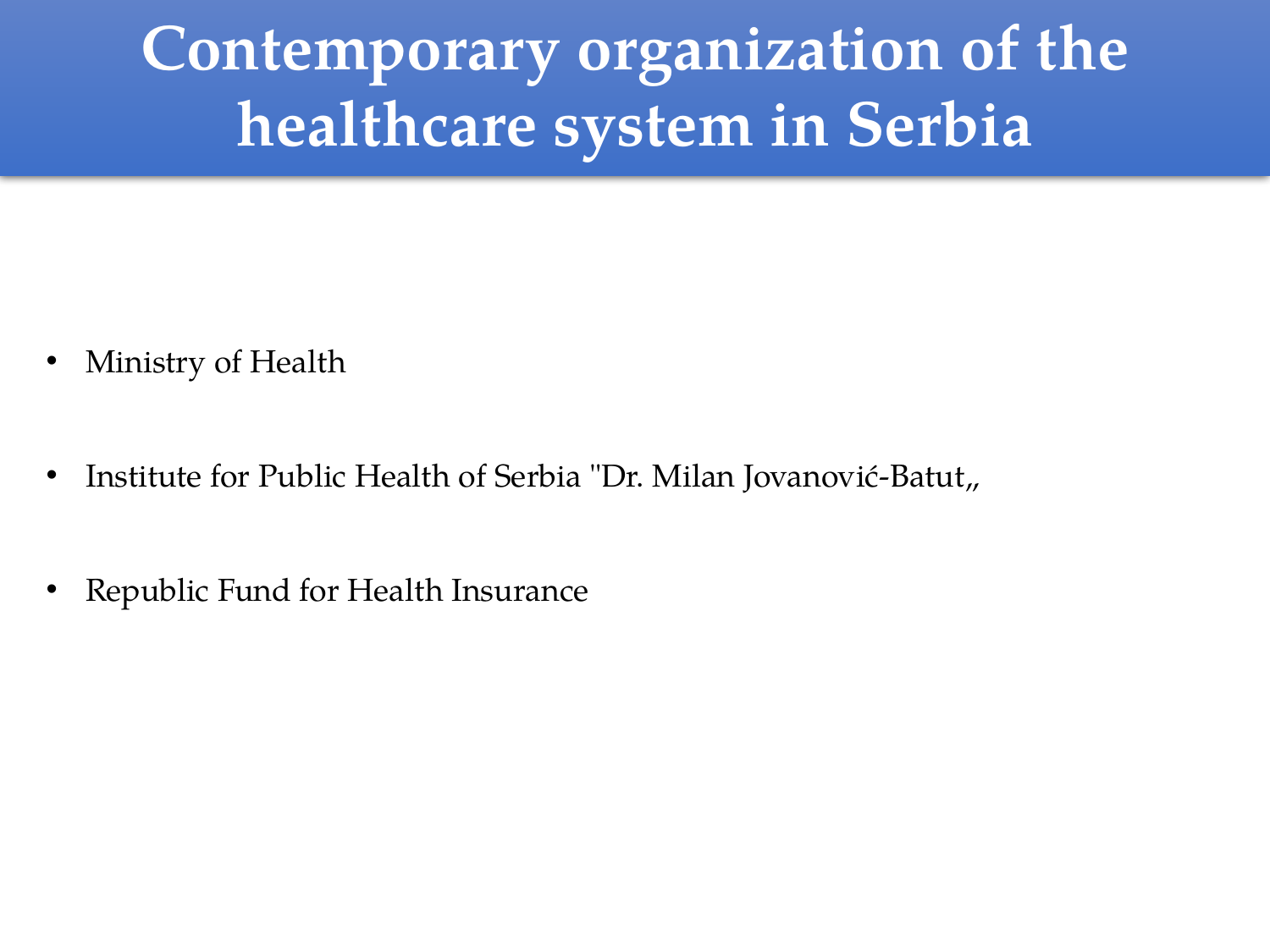

Contemporary organization of the healthcare system in Serbia
Ministry of Health

Institute for Public Health of Serbia "Dr. Milan Jovanović-Batut„

Republic Fund for Health Insurance